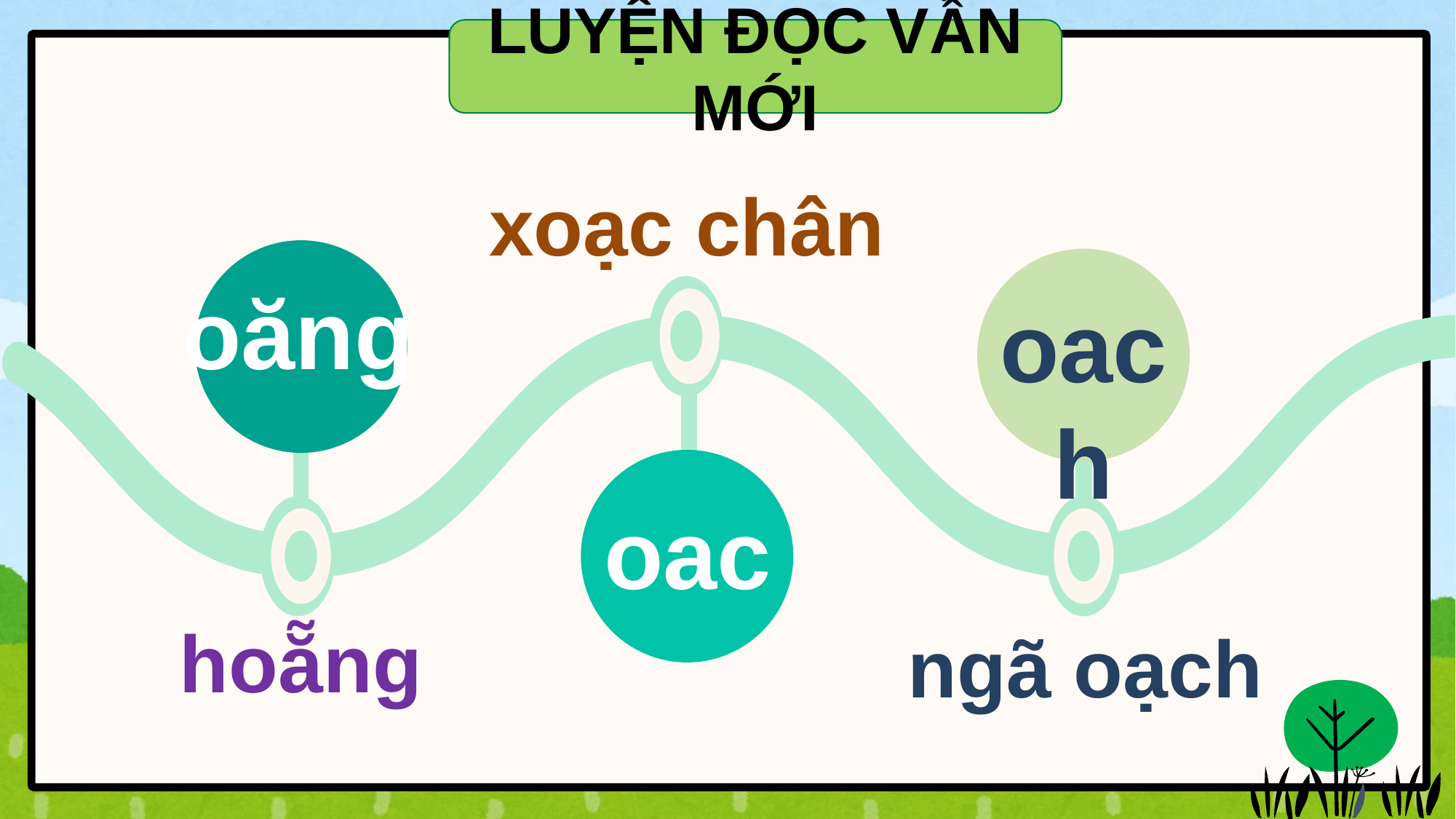

LUYỆN ĐỌC VẦN MỚI
xoạc chân

oăng
oach
oac
hoẵng
ngã oạch